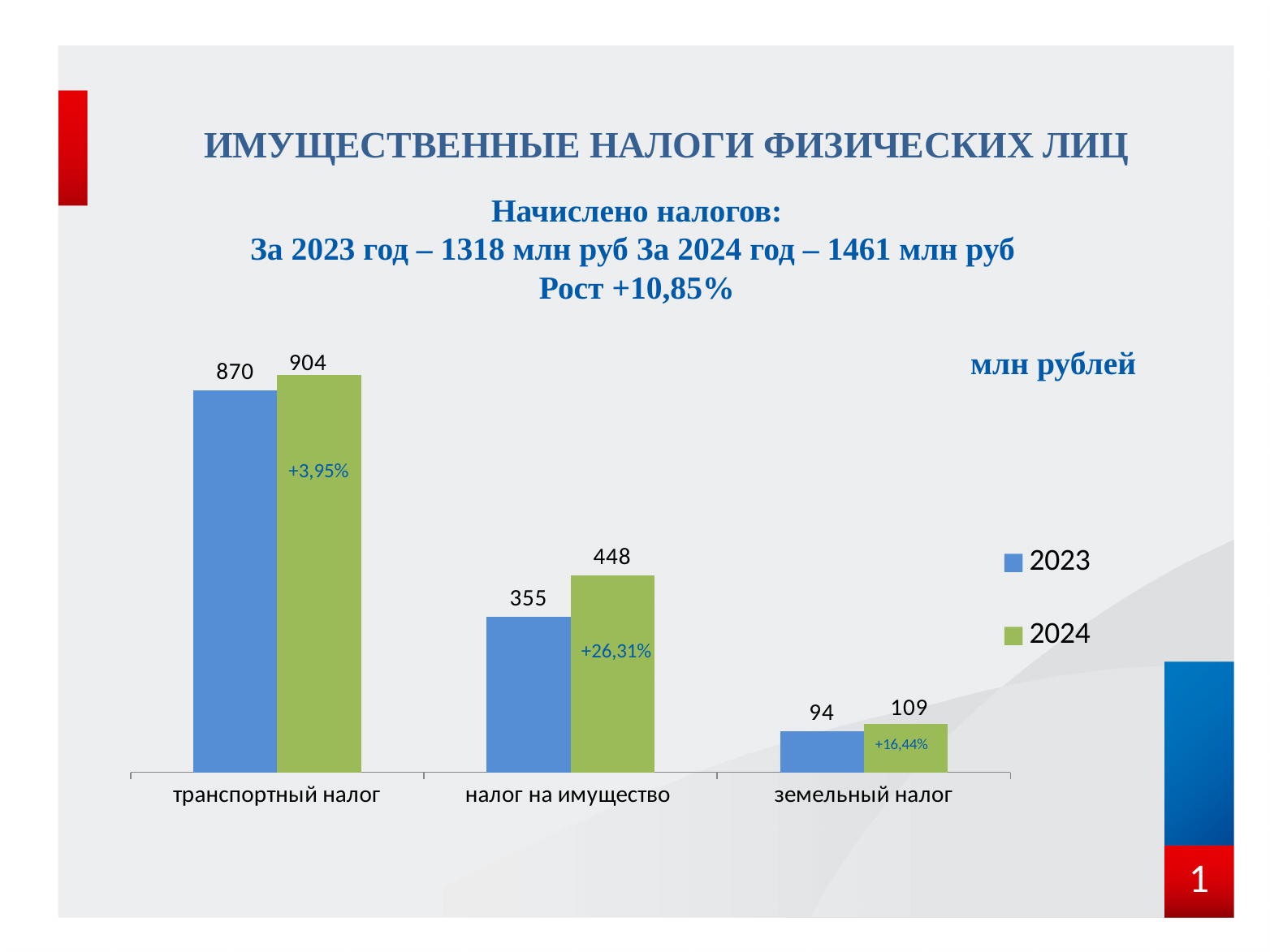

# ИМУЩЕСТВЕННЫЕ НАЛОГИ ФИЗИЧЕСКИХ ЛИЦ
Начислено налогов:
За 2023 год – 1318 млн руб За 2024 год – 1461 млн руб
Рост +10,85%
млн рублей

### Chart

| Category | 2023 | 2024 |
|---|---|---|
| транспортный налог | 869.9 | 904.3 |
| налог на имущество  | 354.5 | 447.7 |
| земельный налог | 93.8 | 109.2 |
1